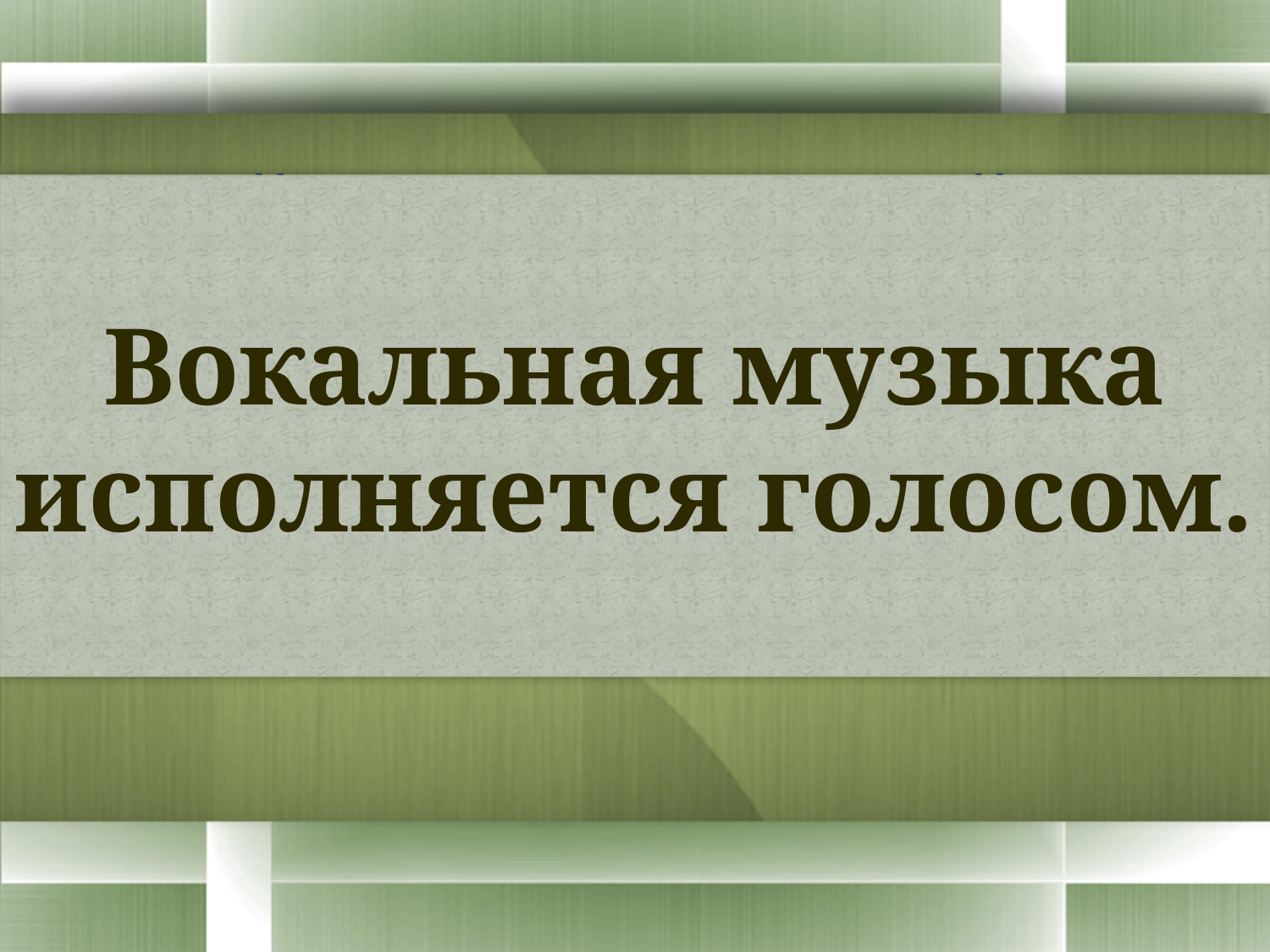

# Самый распространенный жанр музыкально-литературного творчества - песня
Вокальная музыка исполняется голосом.
Песня исполняется голосом и относится к вокальной музыке.